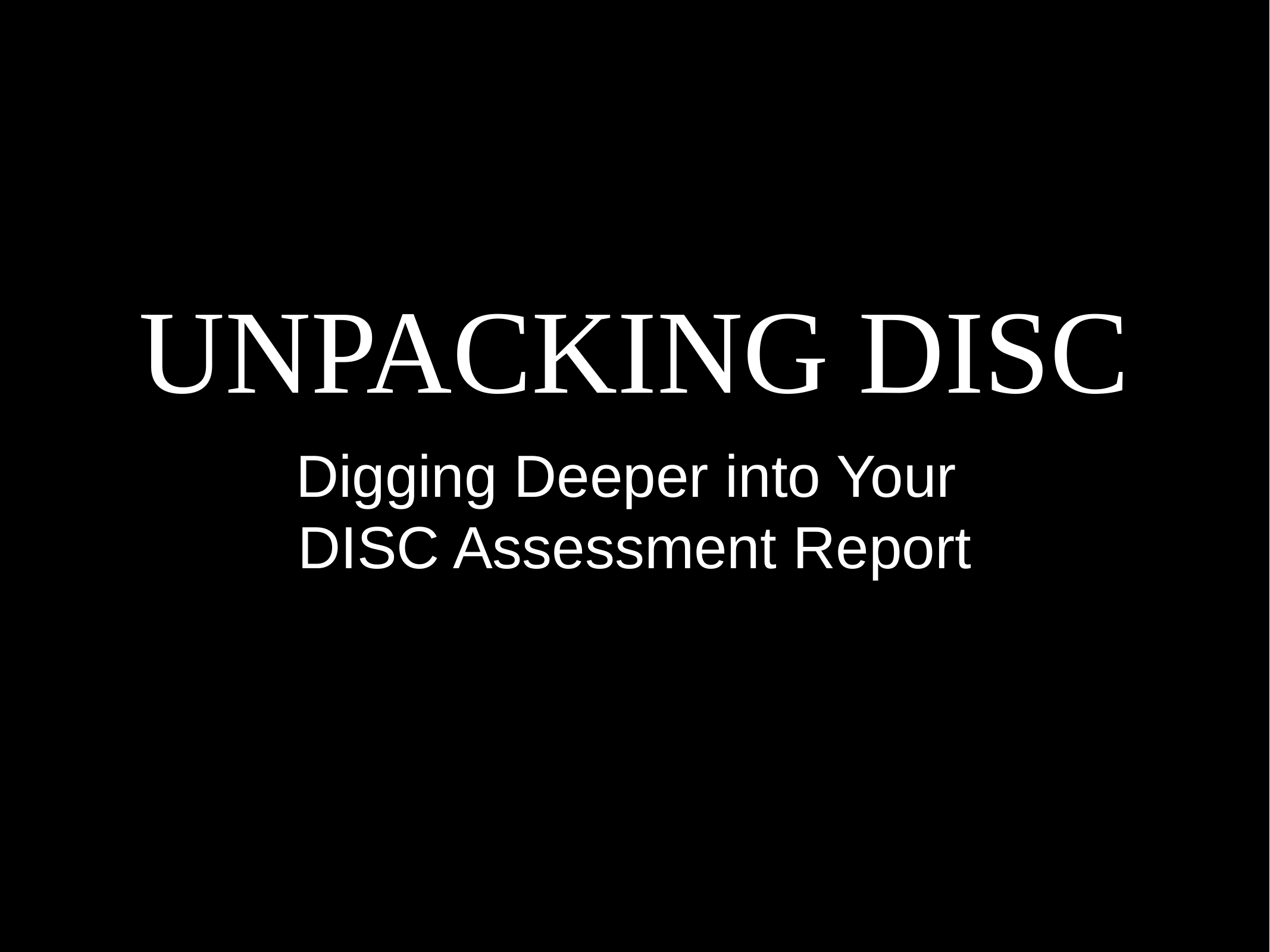

# UNPACKING DISC
Digging Deeper into Your
DISC Assessment Report